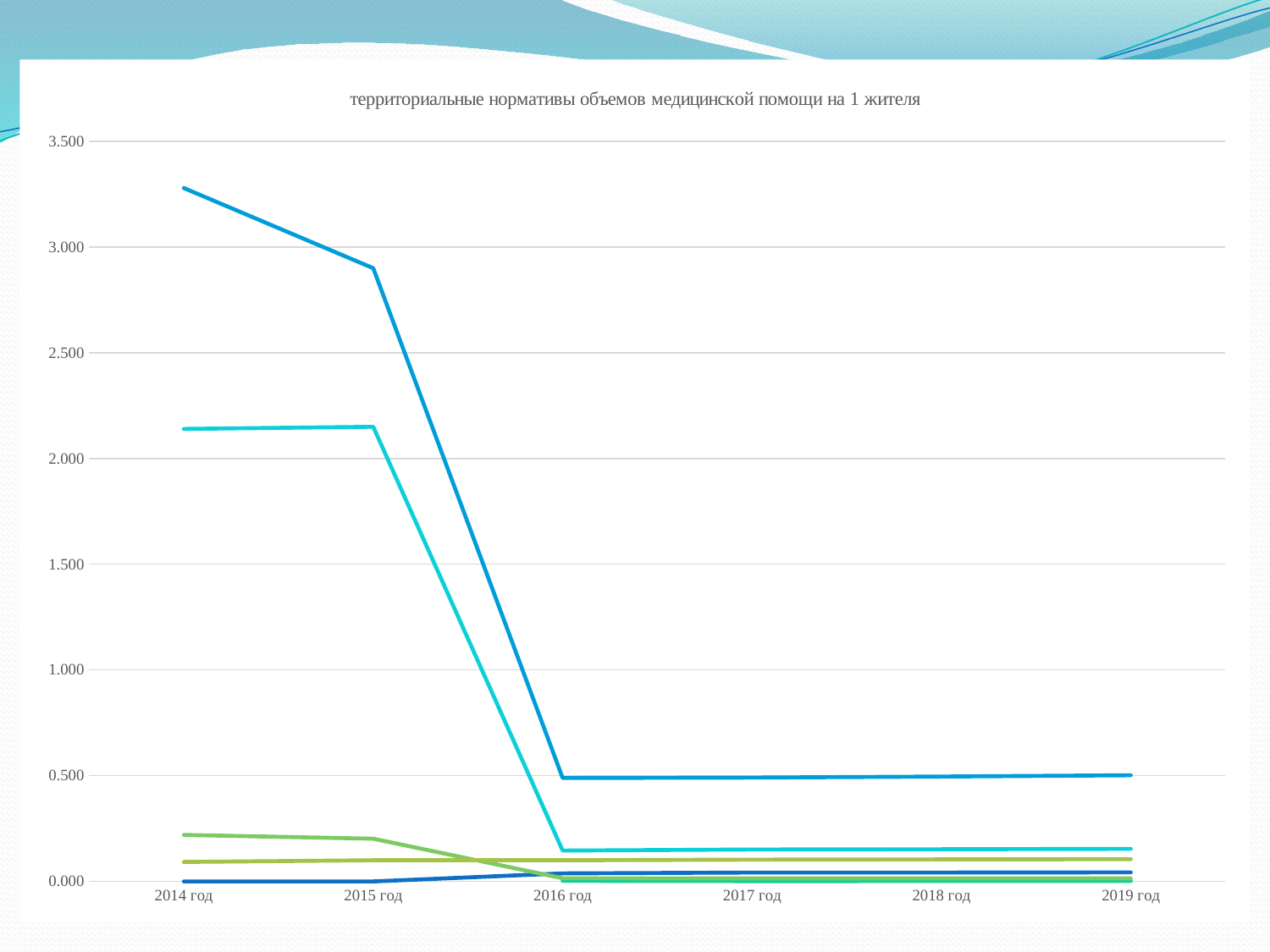

### Chart: территориальные нормативы объемов медицинской помощи на 1 жителя

| Category | по скорой медицинской помощи, вызов | по АПМП с профилактическими и иными целями, посещения | по АПМП в связи с заболеваниями, обращения | по МП в условиях дневных стационаров, случай лечения | по МП в стационарных условиях, случай госпитализации | по паллиативной МП, койко-дни |
|---|---|---|---|---|---|---|
| 2014 год | 0.0 | 3.279 | 2.14 | None | 0.22 | 0.09200000000000003 |
| 2015 год | 0.0 | 2.9 | 2.15 | None | 0.202 | 0.1 |
| 2016 год | 0.038 | 0.4890000000000002 | 0.14600000000000007 | 0.0030000000000000014 | 0.014999999999999998 | 0.1 |
| 2017 год | 0.04200000000000002 | 0.4910000000000002 | 0.15100000000000008 | 0.0016000000000000007 | 0.014 | 0.10299999999999998 |
| 2018 год | 0.04200000000000002 | 0.49600000000000016 | 0.15200000000000008 | 0.0017000000000000006 | 0.014 | 0.10400000000000002 |
| 2019 год | 0.043000000000000003 | 0.502 | 0.15400000000000008 | 0.0017000000000000006 | 0.014 | 0.10500000000000002 |